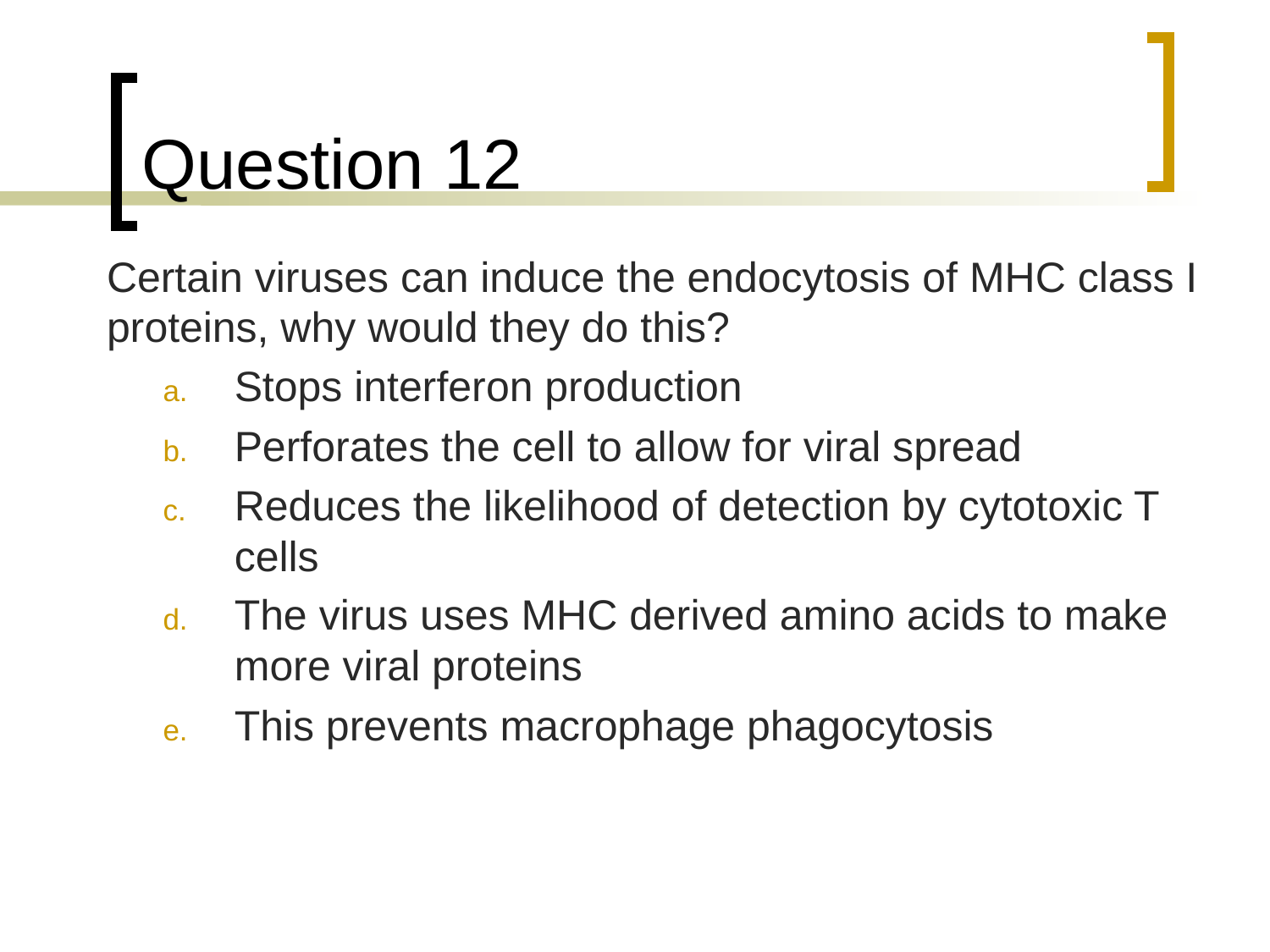

# Question 12
	Certain viruses can induce the endocytosis of MHC class I proteins, why would they do this?
Stops interferon production
Perforates the cell to allow for viral spread
Reduces the likelihood of detection by cytotoxic T cells
The virus uses MHC derived amino acids to make more viral proteins
This prevents macrophage phagocytosis